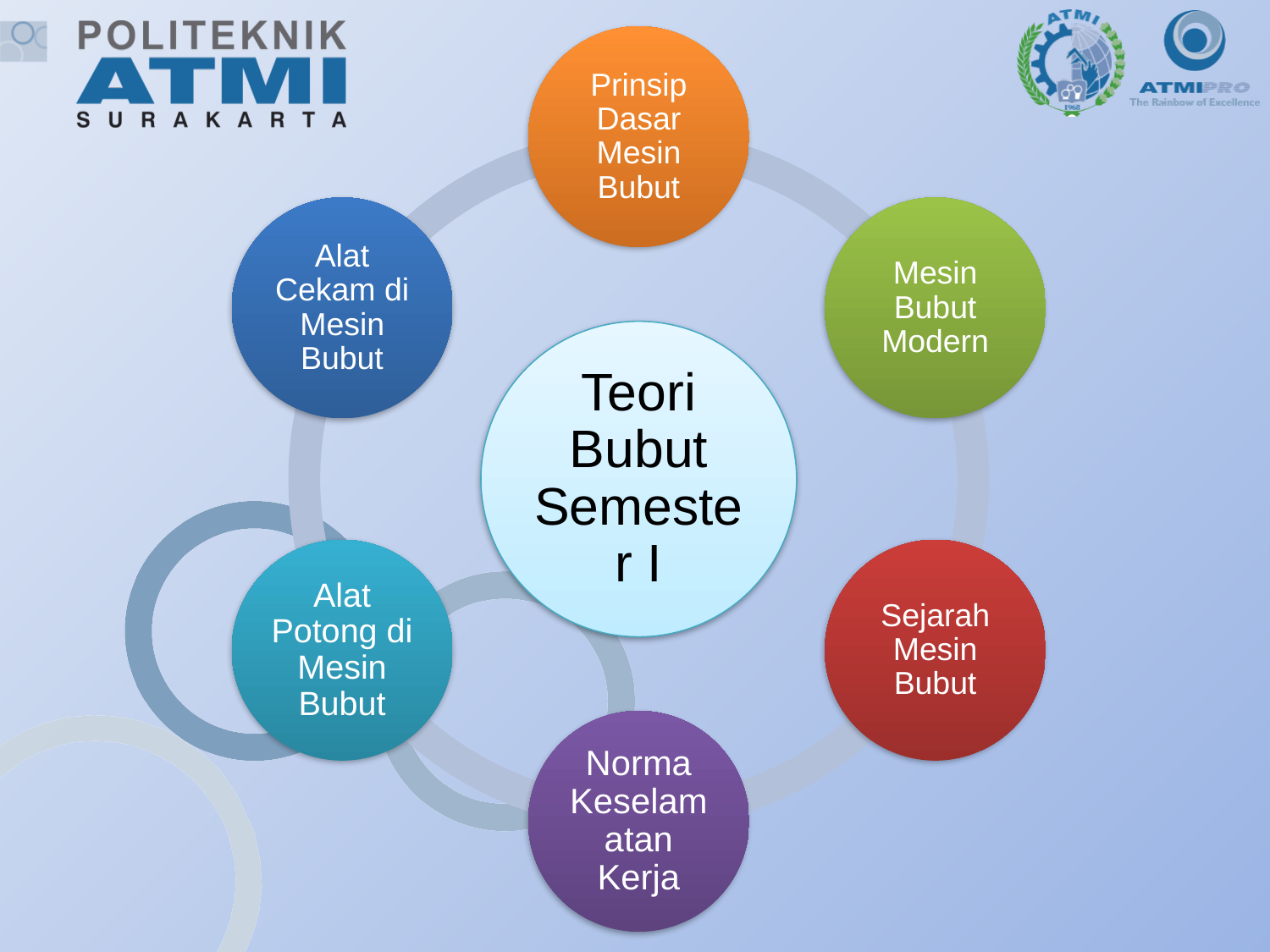

Teori Bubut Semester I
Prinsip Dasar Mesin Bubut
Mesin Bubut Modern
Sejarah Mesin Bubut
Norma Keselamatan Kerja
Alat Potong di Mesin Bubut
Alat Cekam di Mesin Bubut